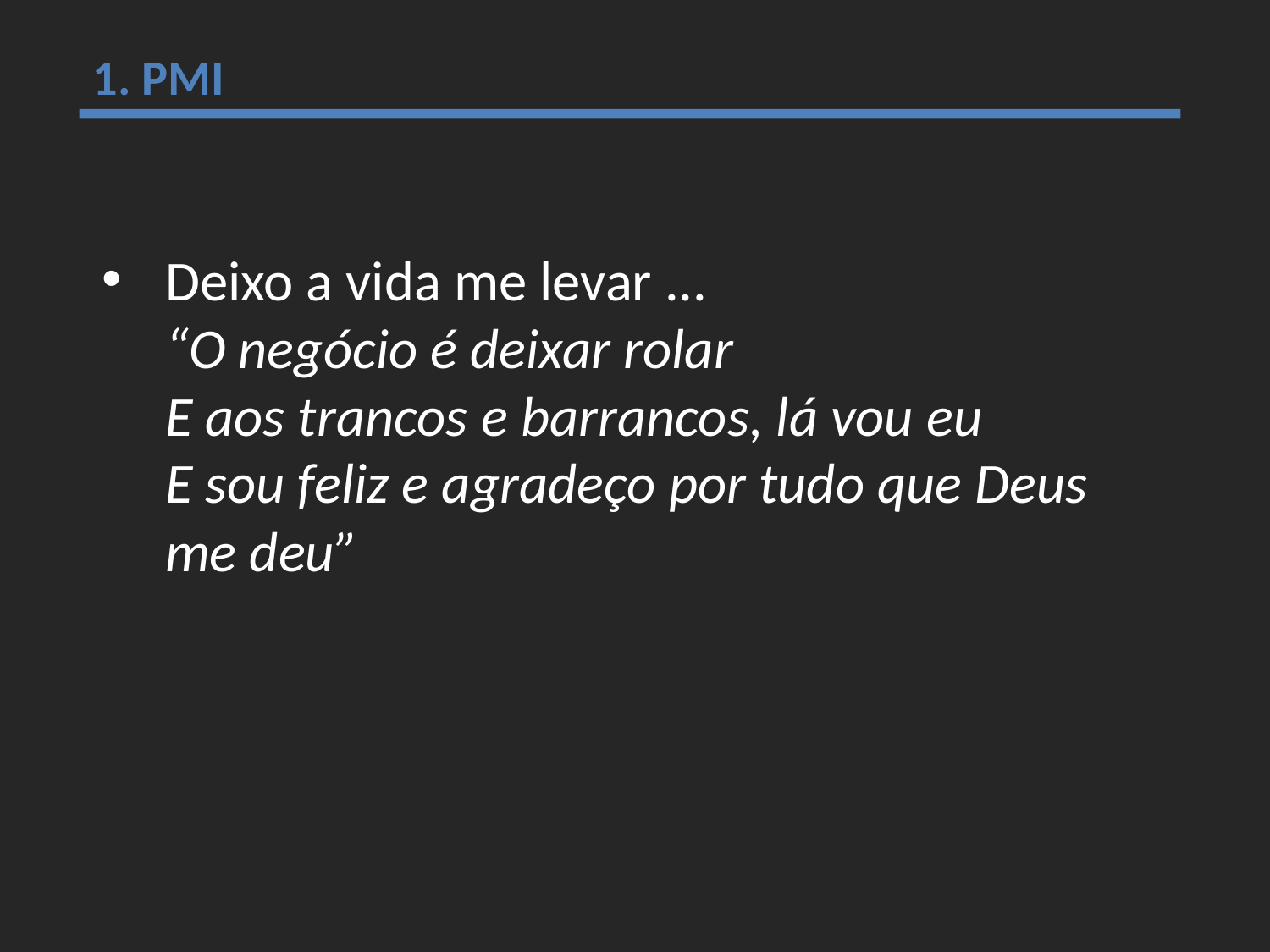

1. PMI

Deixo a vida me levar ...
“O negócio é deixar rolar
E aos trancos e barrancos, lá vou eu
E sou feliz e agradeço por tudo que Deus me deu”